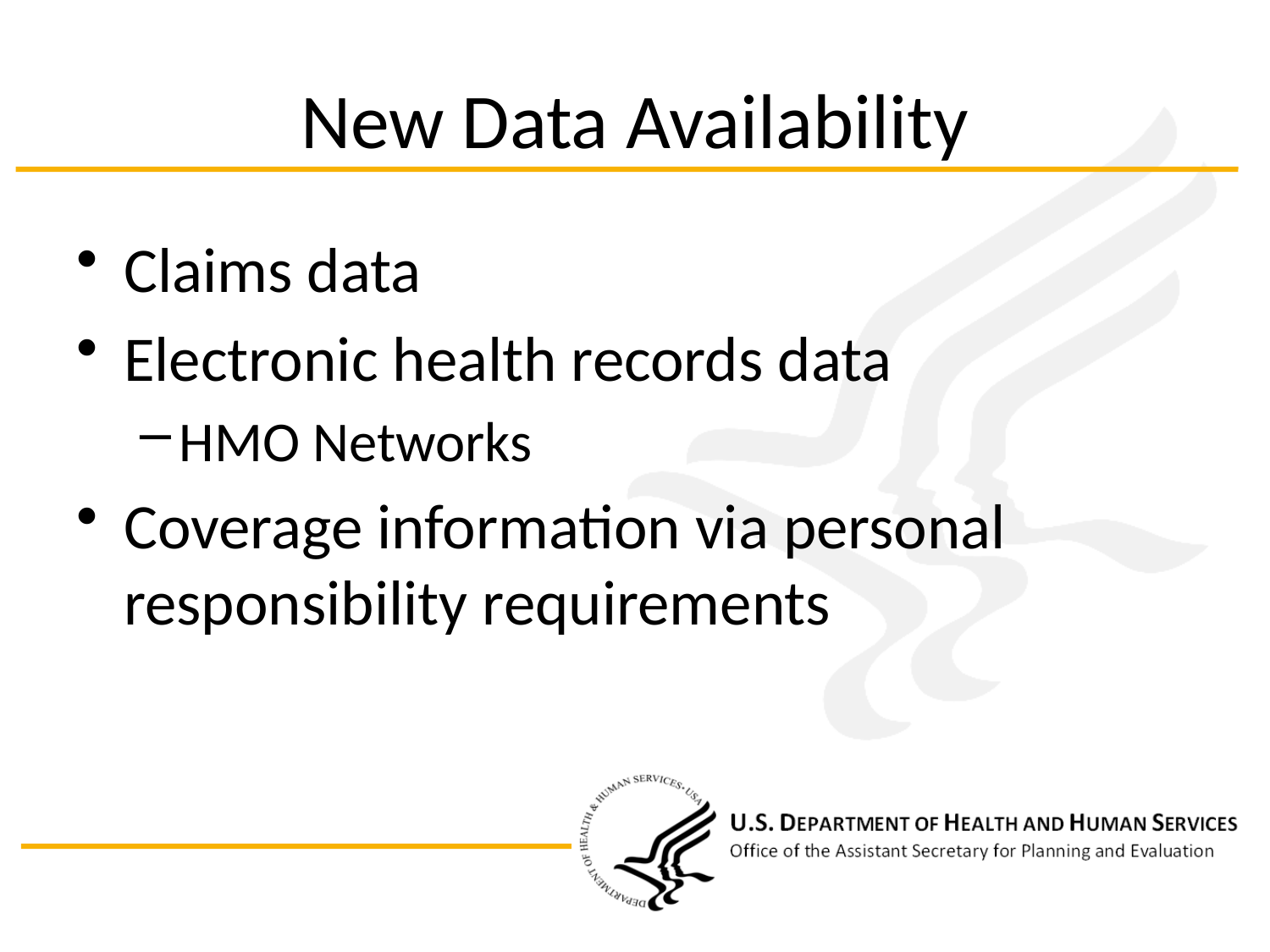

# New Data Availability
Claims data
Electronic health records data
HMO Networks
Coverage information via personal responsibility requirements